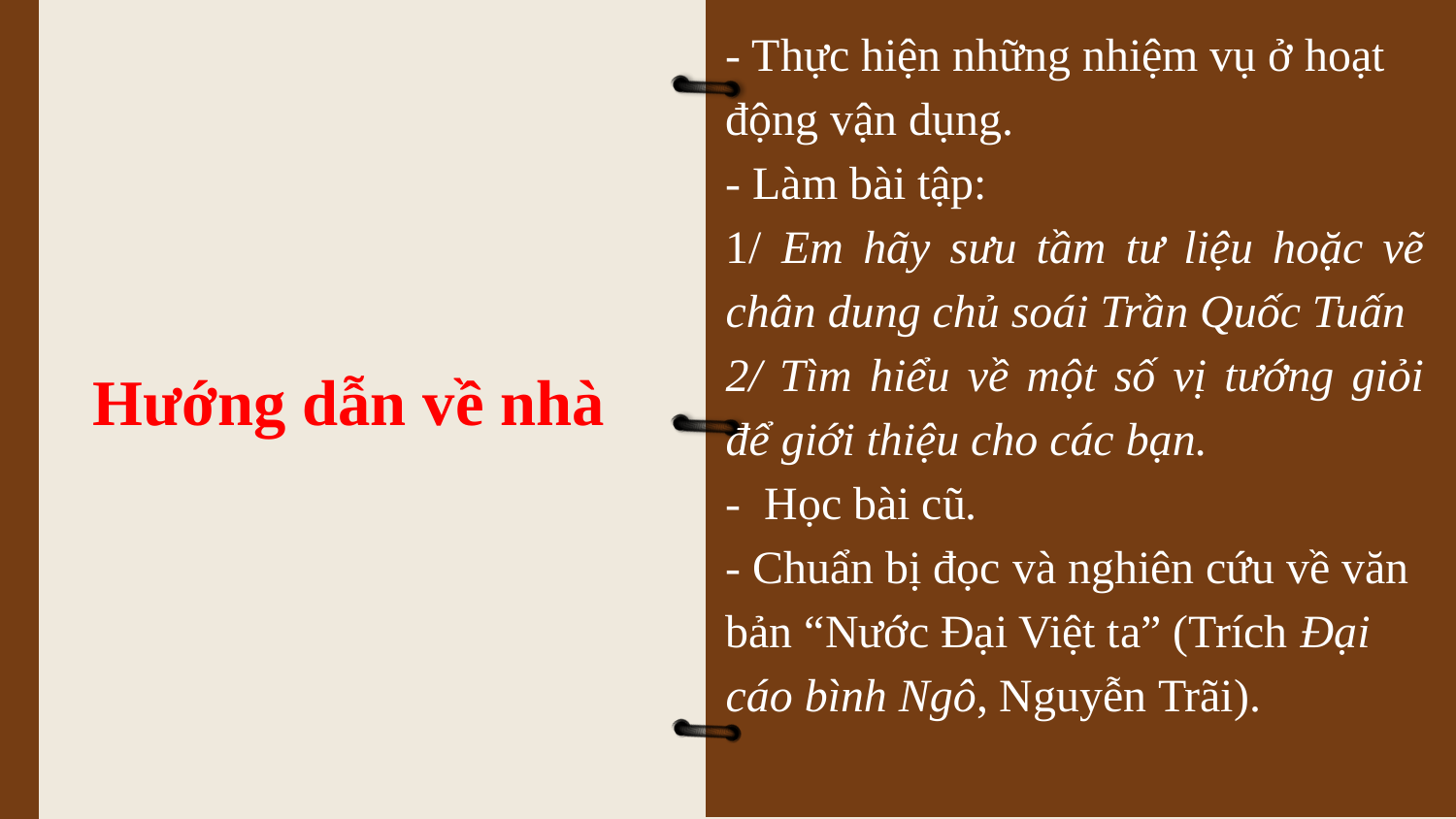

- Thực hiện những nhiệm vụ ở hoạt động vận dụng.
- Làm bài tập:
1/ Em hãy sưu tầm tư liệu hoặc vẽ chân dung chủ soái Trần Quốc Tuấn
2/ Tìm hiểu về một số vị tướng giỏi để giới thiệu cho các bạn.
-  Học bài cũ.
- Chuẩn bị đọc và nghiên cứu về văn bản “Nước Đại Việt ta” (Trích Đại cáo bình Ngô, Nguyễn Trãi).
Hướng dẫn về nhà